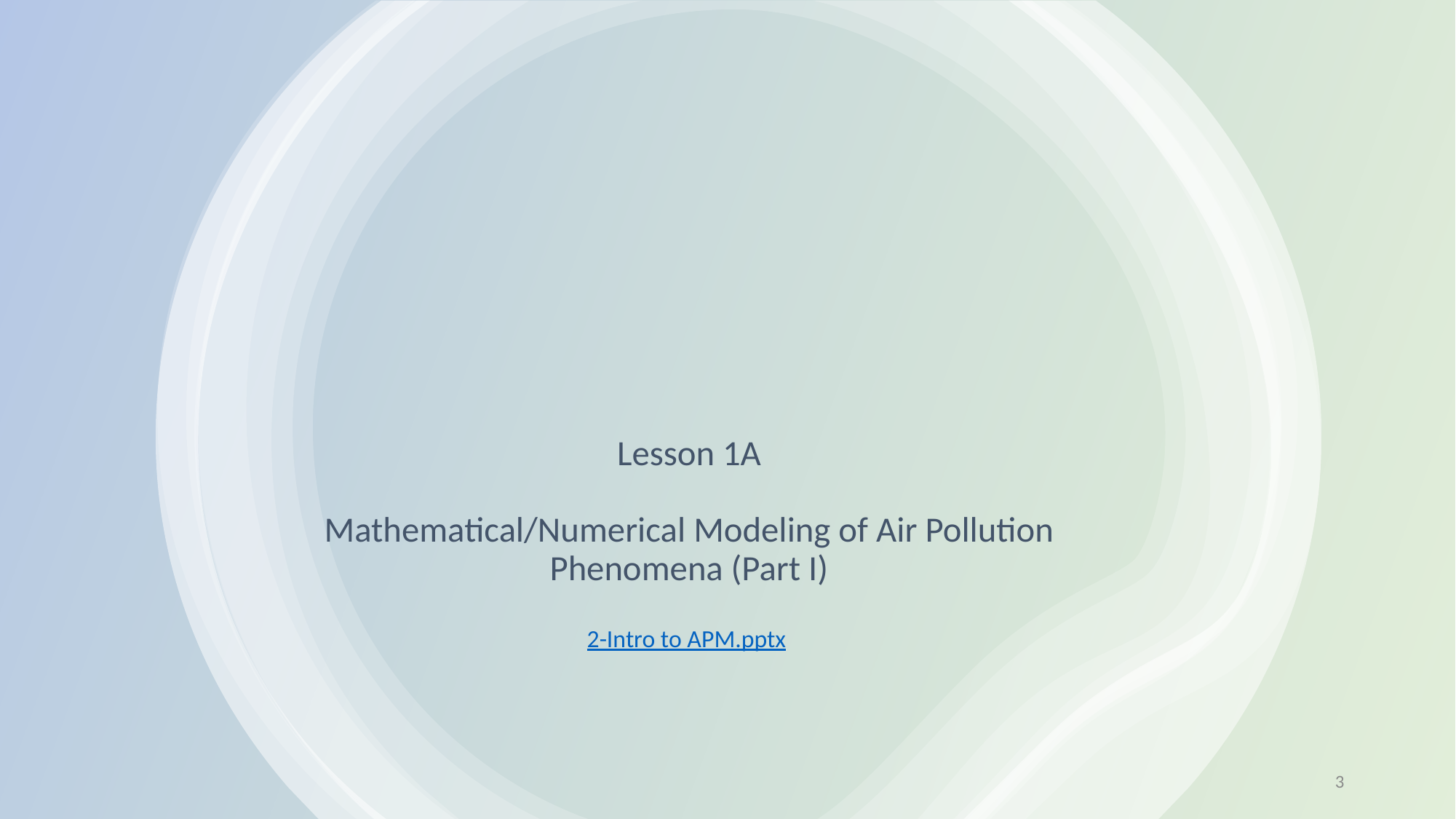

# Lesson 1A Mathematical/Numerical Modeling of Air Pollution Phenomena (Part I) 2-Intro to APM.pptx
3